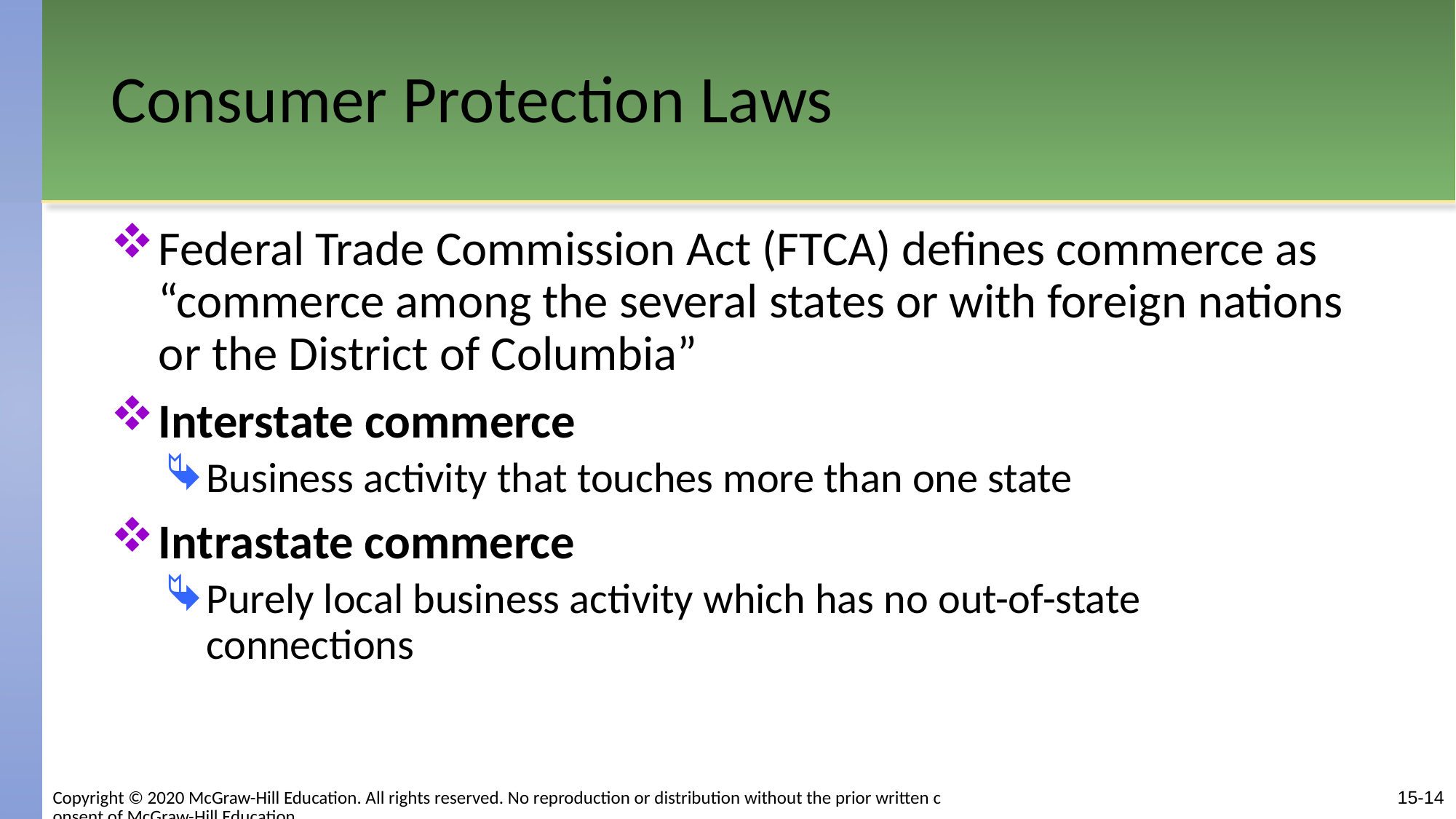

# Consumer Protection Laws
Federal Trade Commission Act (FTCA) defines commerce as “commerce among the several states or with foreign nations or the District of Columbia”
Interstate commerce
Business activity that touches more than one state
Intrastate commerce
Purely local business activity which has no out-of-state connections
15-14
Copyright © 2020 McGraw-Hill Education. All rights reserved. No reproduction or distribution without the prior written consent of McGraw-Hill Education.